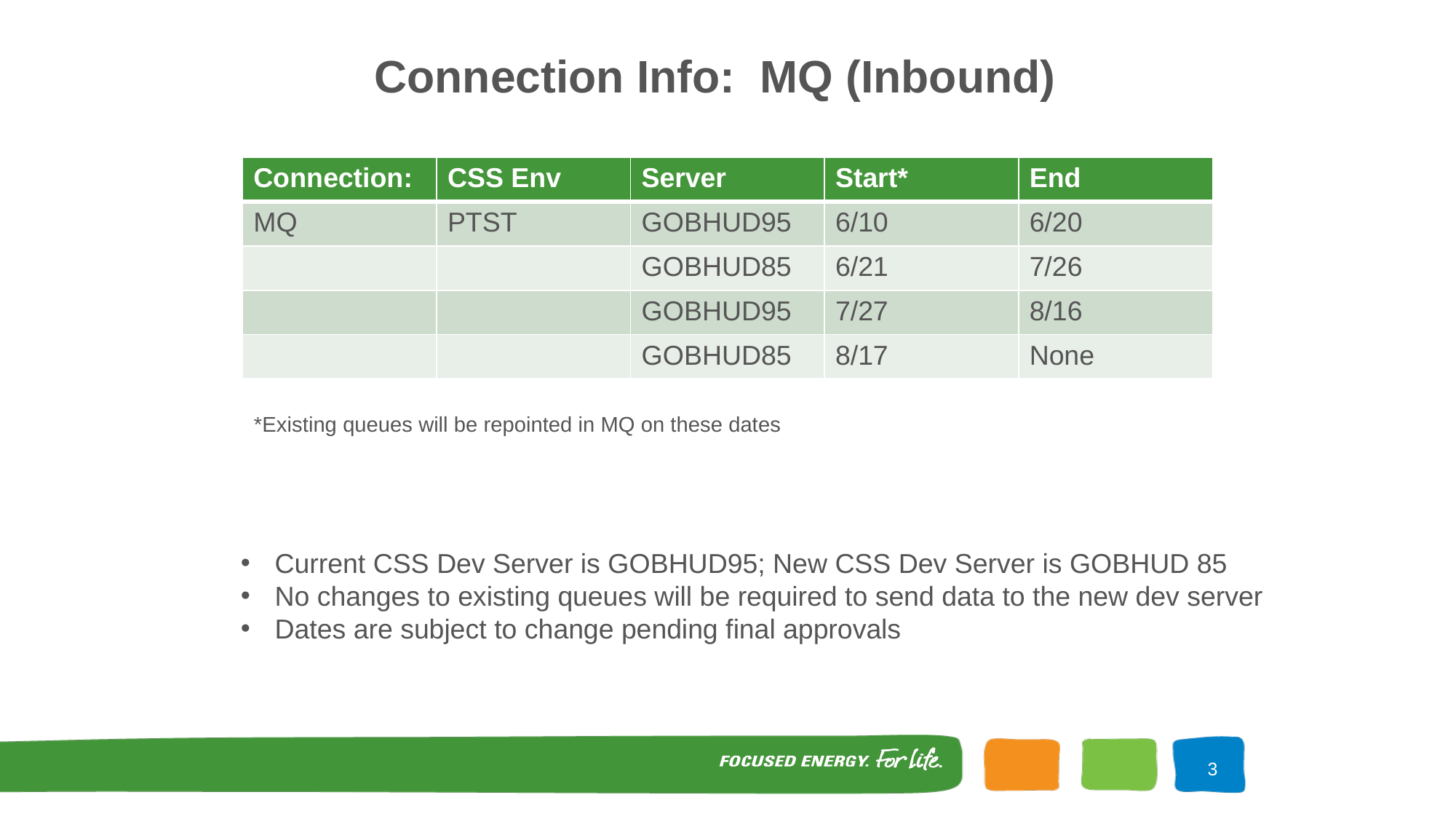

# Connection Info:  MQ (Inbound)
| Connection: | CSS Env | Server | Start\* | End |
| --- | --- | --- | --- | --- |
| MQ | PTST | GOBHUD95 | 6/10 | 6/20 |
|  |  | GOBHUD85 | 6/21 | 7/26 |
|  |  | GOBHUD95 | 7/27 | 8/16 |
|  |  | GOBHUD85 | 8/17 | None |
*Existing queues will be repointed in MQ on these dates
Current CSS Dev Server is GOBHUD95; New CSS Dev Server is GOBHUD 85
No changes to existing queues will be required to send data to the new dev server
Dates are subject to change pending final approvals
3